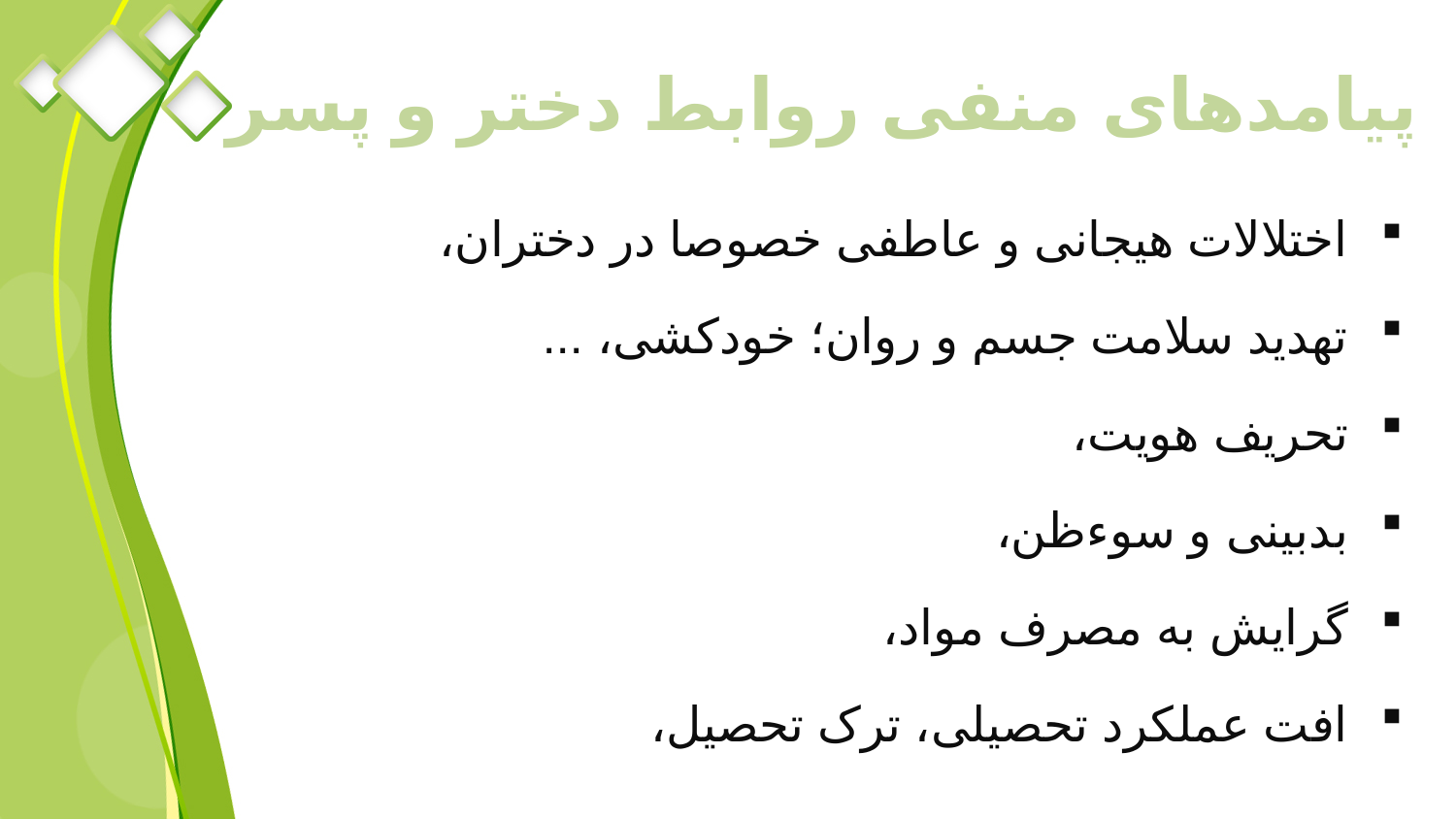

# پیامدهای منفی روابط دختر و پسر
اختلالات هیجانی و عاطفی خصوصا در دختران،
تهدید سلامت جسم و روان؛ خودکشی، ...
تحریف هویت،
بدبینی و سوءظن،
گرایش به مصرف مواد،
افت عملکرد تحصیلی، ترک تحصیل،